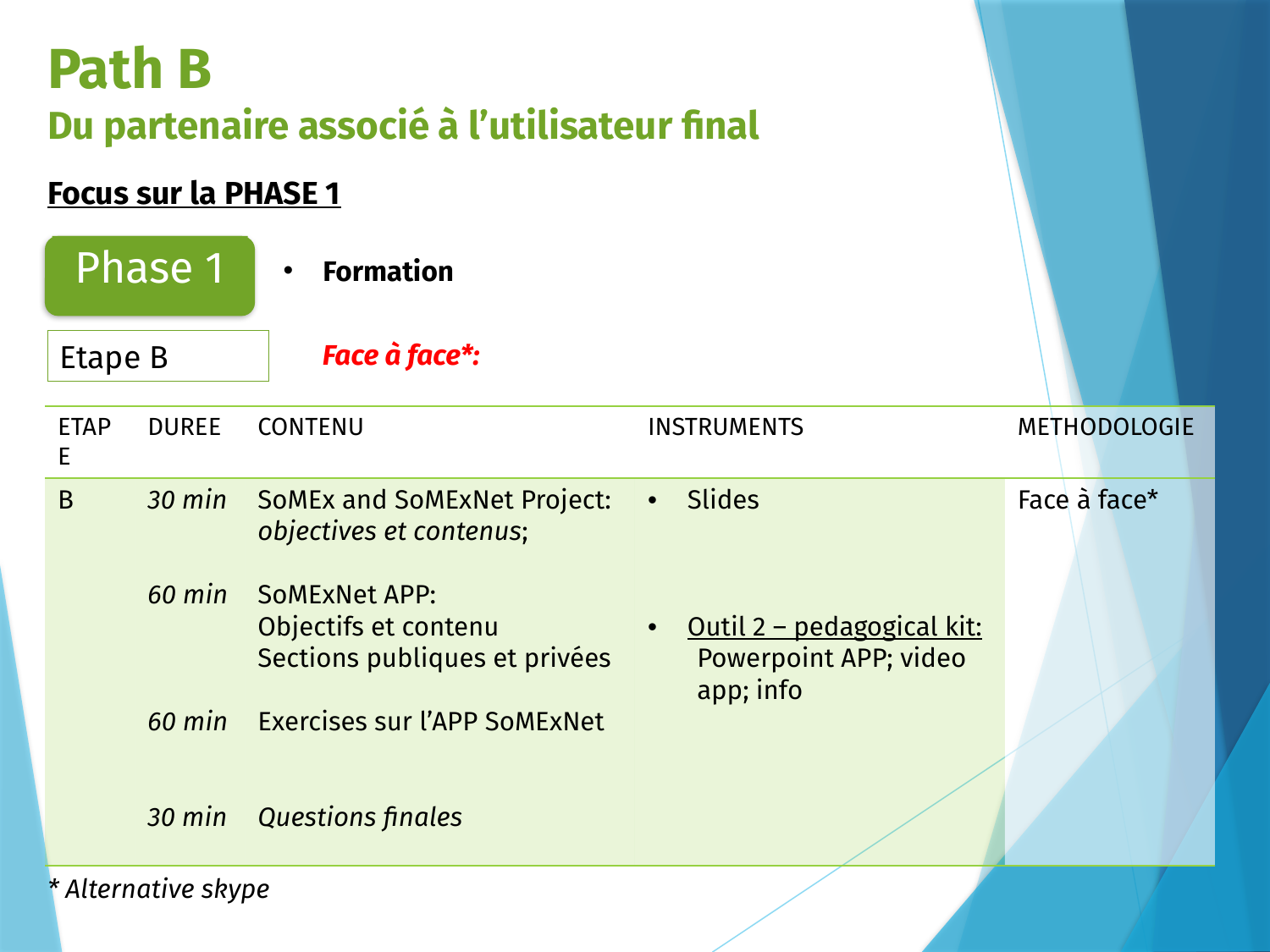

Path B
Du partenaire associé à l’utilisateur final
Focus sur la PHASE 1

Formation

Phase 1
Etape B
Face à face*:
| ETAPE | DUREE | CONTENU | INSTRUMENTS | METHODOLOGIE |
| --- | --- | --- | --- | --- |
| B | 30 min 60 min 60 min 30 min | SoMEx and SoMExNet Project: objectives et contenus; SoMExNet APP: Objectifs et contenu Sections publiques et privées Exercises sur l’APP SoMExNet Questions finales | Slides Outil 2 – pedagogical kit: Powerpoint APP; video app; info | Face à face\* |
* Alternative skype